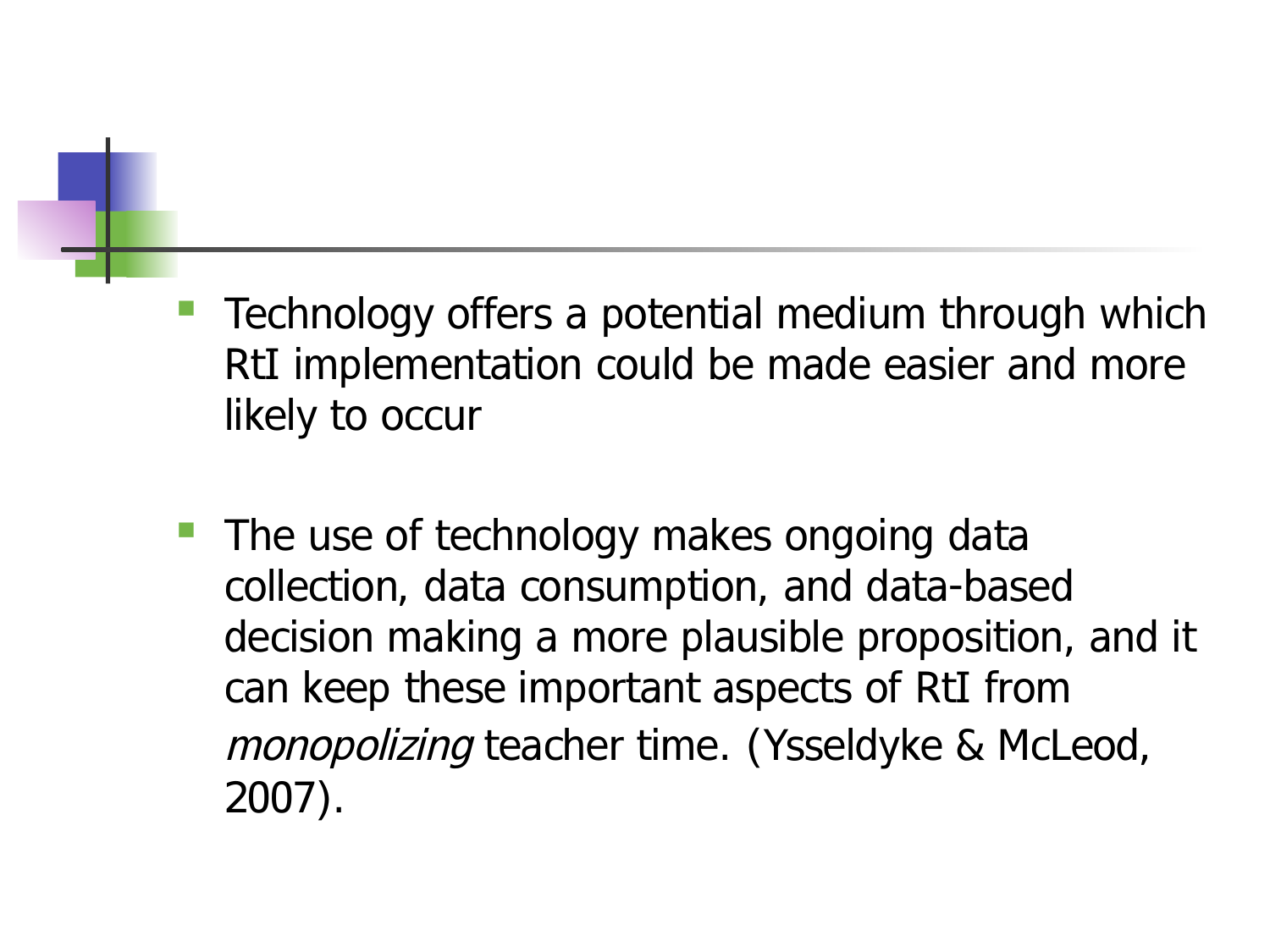

Technology offers a potential medium through which RtI implementation could be made easier and more likely to occur

The use of technology makes ongoing data collection, data consumption, and data-based decision making a more plausible proposition, and it can keep these important aspects of RtI from monopolizing teacher time. (Ysseldyke & McLeod, 2007).